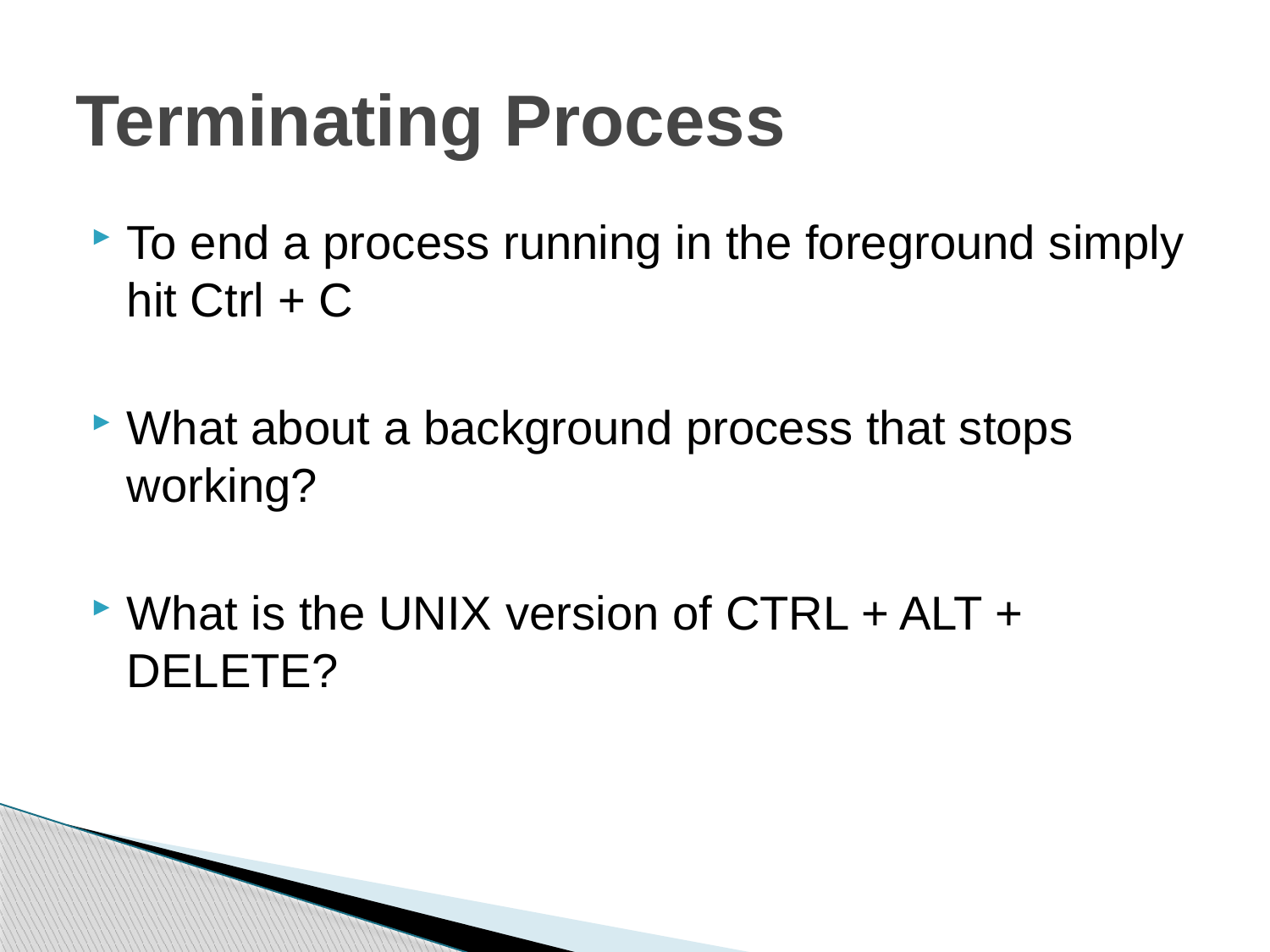

# Terminating Process
To end a process running in the foreground simply hit Ctrl + C

What about a background process that stops working?

What is the UNIX version of CTRL + ALT + DELETE?